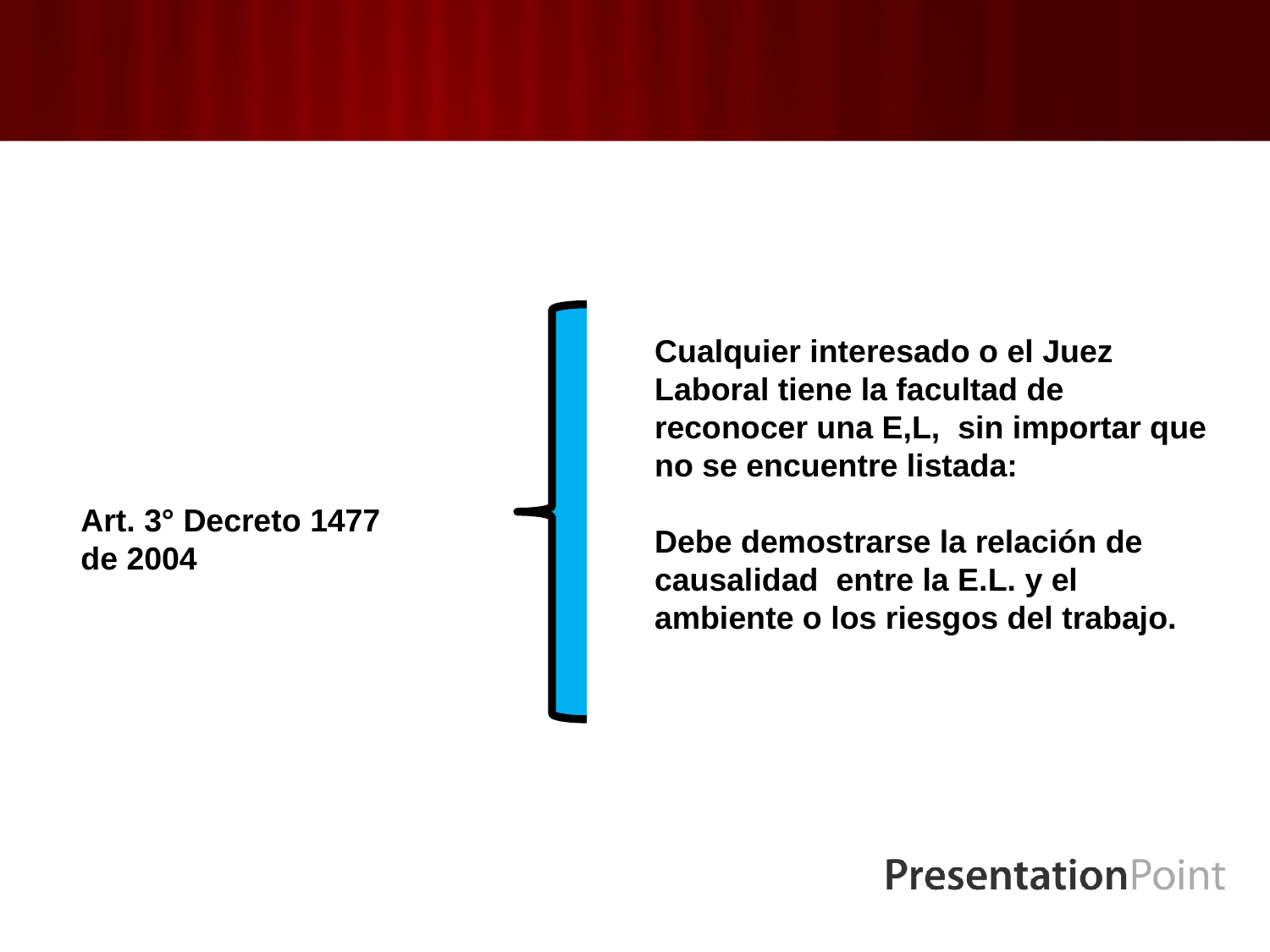

Cualquier interesado o el Juez Laboral tiene la facultad de reconocer una E,L,  sin importar que no se encuentre listada:

Debe demostrarse la relación de causalidad  entre la E.L. y el ambiente o los riesgos del trabajo.
Art. 3° Decreto 1477 de 2004